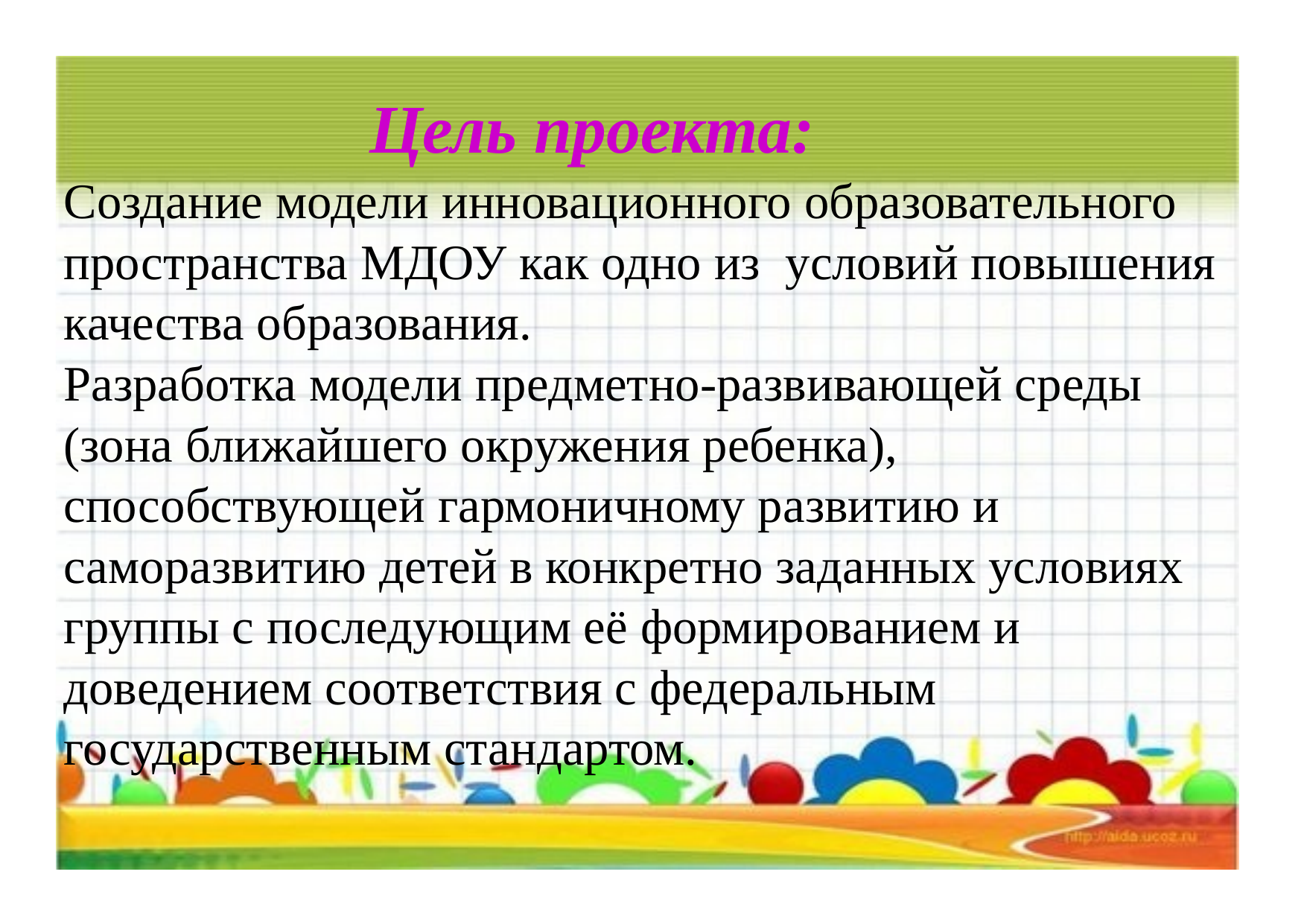

Цель проекта:
# Создание модели инновационного образовательного пространства МДОУ как одно из  условий повышения качества образования. Разработка модели предметно-развивающей среды (зона ближайшего окружения ребенка), способствующей гармоничному развитию и саморазвитию детей в конкретно заданных условиях группы с последующим её формированием и доведением соответствия с федеральным государственным стандартом.